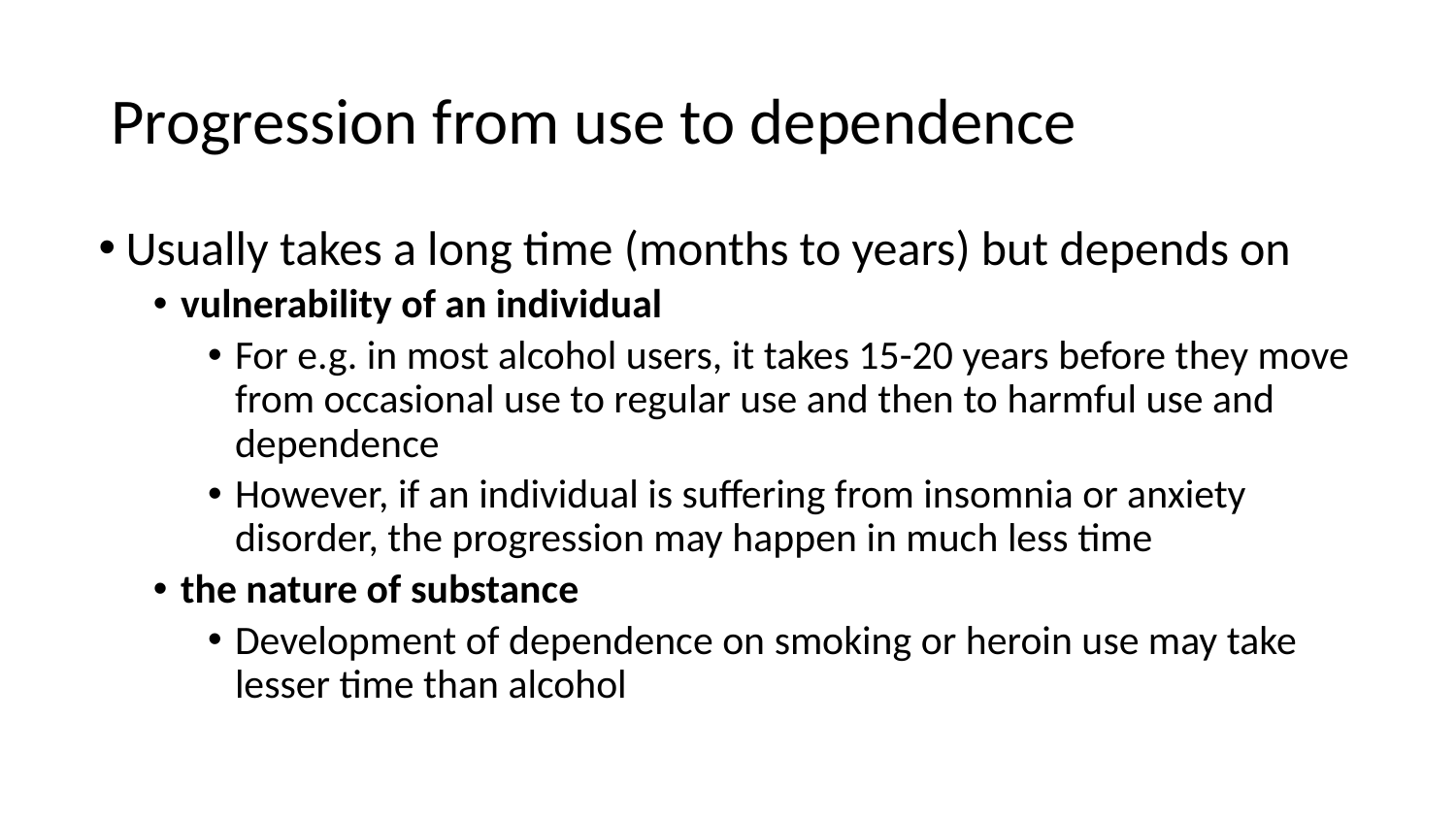

# Progression from use to dependence
Usually takes a long time (months to years) but depends on
vulnerability of an individual
For e.g. in most alcohol users, it takes 15-20 years before they move from occasional use to regular use and then to harmful use and dependence
However, if an individual is suffering from insomnia or anxiety disorder, the progression may happen in much less time
the nature of substance
Development of dependence on smoking or heroin use may take lesser time than alcohol